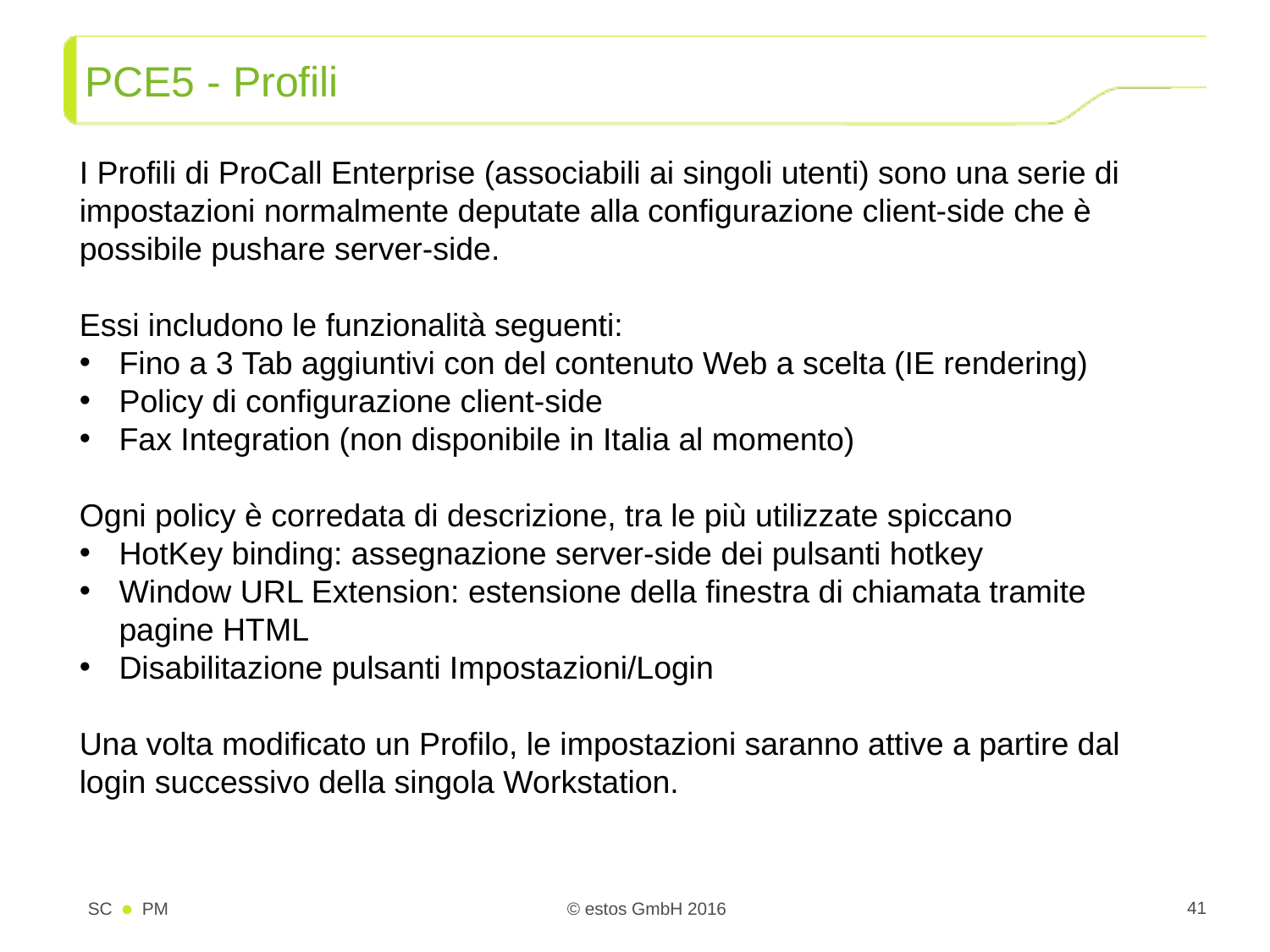

# PCE5 - Profili
I Profili di ProCall Enterprise (associabili ai singoli utenti) sono una serie di impostazioni normalmente deputate alla configurazione client-side che è possibile pushare server-side.

Essi includono le funzionalità seguenti:
Fino a 3 Tab aggiuntivi con del contenuto Web a scelta (IE rendering)
Policy di configurazione client-side
Fax Integration (non disponibile in Italia al momento)

Ogni policy è corredata di descrizione, tra le più utilizzate spiccano
HotKey binding: assegnazione server-side dei pulsanti hotkey
Window URL Extension: estensione della finestra di chiamata tramite pagine HTML
Disabilitazione pulsanti Impostazioni/Login

Una volta modificato un Profilo, le impostazioni saranno attive a partire dal login successivo della singola Workstation.

SC
PM
41